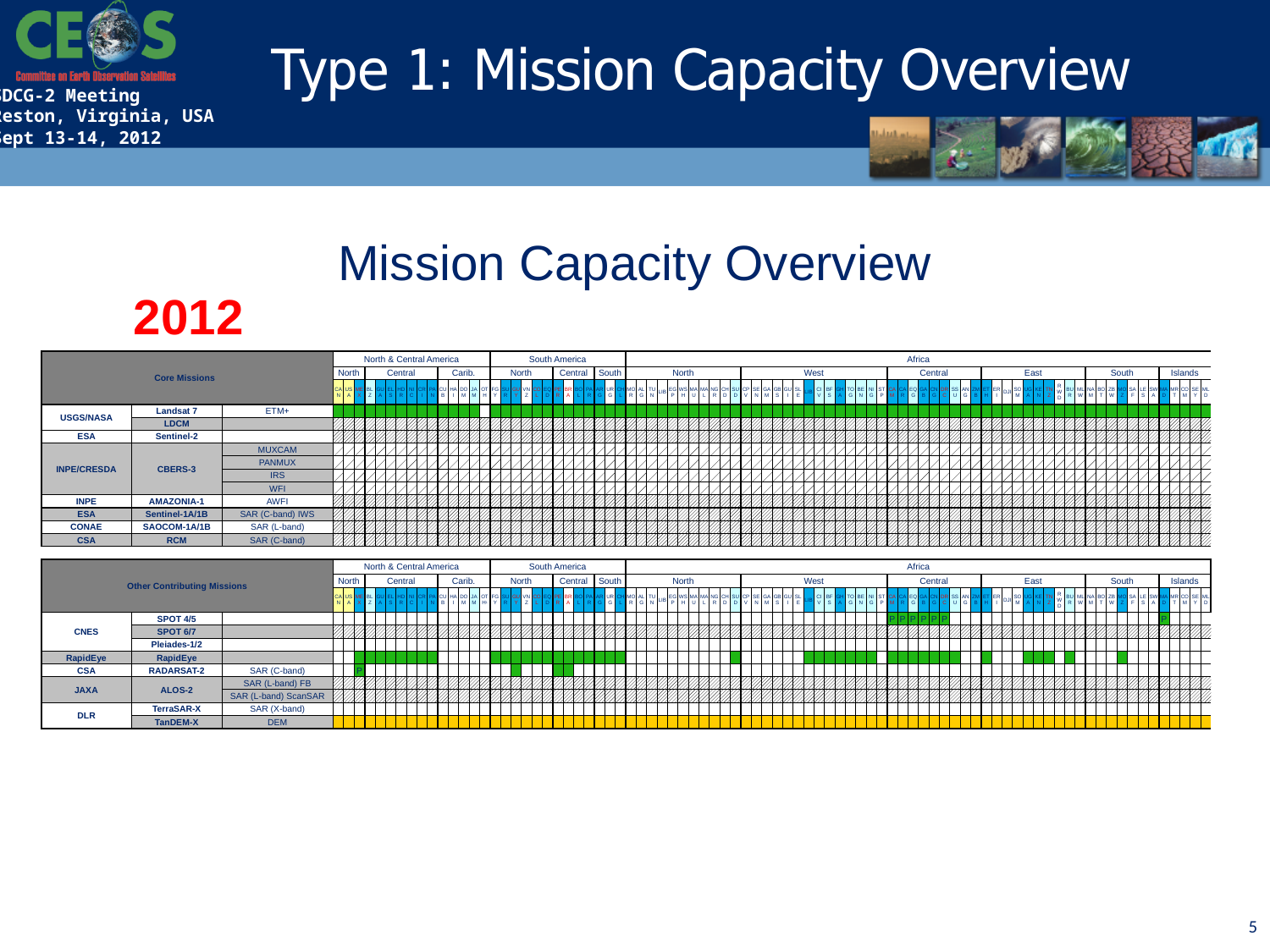

Type 1: Mission Capacity Overview
Mission Capacity Overview
2012
| Core Missions |  |  | North & Central America |  |  |  |  |  |  |  |  |  |  |  |  |  |  | South America |  |  |  |  |  |  |  |  |  |  |  |  | Africa |  |  |  |  |  |  |  |  |  |  |  |  |  |  |  |  |  |  |  |  |  |  |  |  |  |  |  |  |  |  |  |  |  |  |  |  |  |  |  |  |  |  |  |  |  |  |  |  |  |  |  |  |  |  |  |
| --- | --- | --- | --- | --- | --- | --- | --- | --- | --- | --- | --- | --- | --- | --- | --- | --- | --- | --- | --- | --- | --- | --- | --- | --- | --- | --- | --- | --- | --- | --- | --- | --- | --- | --- | --- | --- | --- | --- | --- | --- | --- | --- | --- | --- | --- | --- | --- | --- | --- | --- | --- | --- | --- | --- | --- | --- | --- | --- | --- | --- | --- | --- | --- | --- | --- | --- | --- | --- | --- | --- | --- | --- | --- | --- | --- | --- | --- | --- | --- | --- | --- | --- | --- | --- | --- | --- |
|  |  |  | North |  |  | Central |  |  |  |  |  |  | Carib. |  |  |  |  | North |  |  |  |  |  | Central |  |  |  | South |  |  | North |  |  |  |  |  |  |  |  |  |  | West |  |  |  |  |  |  |  |  |  |  |  |  |  | Central |  |  |  |  |  |  |  |  | East |  |  |  |  |  |  |  |  |  | South |  |  |  |  |  |  | Islands |  |  |  |  |
|  |  |  | CAN | USA | MEX | BLZ | GUA | ELS | HDR | NIC | CRI | PAN | CUB | HAI | DOM | JAM | OTH | FGY | SUR | GUY | VNZ | COL | EQD | PER | BRA | BOL | PAR | ARG | URG | CHL | MOR | ALG | TUN | LIB | EGP | WSH | MAU | MAL | NGR | CHD | SUD | CPV | SEN | GAM | GBS | GUI | SLE | LIB | CIV | BFS | GHA | TOG | BEN | NIG | STP | CAM | CAR | EQG | GAB | CNG | DRC | SSU | ANG | ZMB | ETH | ERI | DJI | SOM | UGA | KEN | TNZ | RWD | BUR | MLW | NAM | BOT | ZBW | MOZ | SAF | LES | SWA | MAD | MRT | COM | SEY | MLD |
| USGS/NASA | Landsat 7 | ETM+ |  |  |  |  |  |  |  |  |  |  |  |  |  |  |  |  |  |  |  |  |  |  |  |  |  |  |  |  |  |  |  |  |  |  |  |  |  |  |  |  |  |  |  |  |  |  |  |  |  |  |  |  |  |  |  |  |  |  |  |  |  |  |  |  |  |  |  |  |  |  |  |  |  |  |  |  |  |  |  |  |  |  |  |  |
|  | LDCM |  |  |  |  |  |  |  |  |  |  |  |  |  |  |  |  |  |  |  |  |  |  |  |  |  |  |  |  |  |  |  |  |  |  |  |  |  |  |  |  |  |  |  |  |  |  |  |  |  |  |  |  |  |  |  |  |  |  |  |  |  |  |  |  |  |  |  |  |  |  |  |  |  |  |  |  |  |  |  |  |  |  |  |  |  |
| ESA | Sentinel-2 |  |  |  |  |  |  |  |  |  |  |  |  |  |  |  |  |  |  |  |  |  |  |  |  |  |  |  |  |  |  |  |  |  |  |  |  |  |  |  |  |  |  |  |  |  |  |  |  |  |  |  |  |  |  |  |  |  |  |  |  |  |  |  |  |  |  |  |  |  |  |  |  |  |  |  |  |  |  |  |  |  |  |  |  |  |
| INPE/CRESDA | CBERS-3 | MUXCAM |  |  |  |  |  |  |  |  |  |  |  |  |  |  |  |  |  |  |  |  |  |  |  |  |  |  |  |  |  |  |  |  |  |  |  |  |  |  |  |  |  |  |  |  |  |  |  |  |  |  |  |  |  |  |  |  |  |  |  |  |  |  |  |  |  |  |  |  |  |  |  |  |  |  |  |  |  |  |  |  |  |  |  |  |
|  |  | PANMUX |  |  |  |  |  |  |  |  |  |  |  |  |  |  |  |  |  |  |  |  |  |  |  |  |  |  |  |  |  |  |  |  |  |  |  |  |  |  |  |  |  |  |  |  |  |  |  |  |  |  |  |  |  |  |  |  |  |  |  |  |  |  |  |  |  |  |  |  |  |  |  |  |  |  |  |  |  |  |  |  |  |  |  |  |
|  |  | IRS |  |  |  |  |  |  |  |  |  |  |  |  |  |  |  |  |  |  |  |  |  |  |  |  |  |  |  |  |  |  |  |  |  |  |  |  |  |  |  |  |  |  |  |  |  |  |  |  |  |  |  |  |  |  |  |  |  |  |  |  |  |  |  |  |  |  |  |  |  |  |  |  |  |  |  |  |  |  |  |  |  |  |  |  |
|  |  | WFI |  |  |  |  |  |  |  |  |  |  |  |  |  |  |  |  |  |  |  |  |  |  |  |  |  |  |  |  |  |  |  |  |  |  |  |  |  |  |  |  |  |  |  |  |  |  |  |  |  |  |  |  |  |  |  |  |  |  |  |  |  |  |  |  |  |  |  |  |  |  |  |  |  |  |  |  |  |  |  |  |  |  |  |  |
| INPE | AMAZONIA-1 | AWFI |  |  |  |  |  |  |  |  |  |  |  |  |  |  |  |  |  |  |  |  |  |  |  |  |  |  |  |  |  |  |  |  |  |  |  |  |  |  |  |  |  |  |  |  |  |  |  |  |  |  |  |  |  |  |  |  |  |  |  |  |  |  |  |  |  |  |  |  |  |  |  |  |  |  |  |  |  |  |  |  |  |  |  |  |
| ESA | Sentinel-1A/1B | SAR (C-band) IWS |  |  |  |  |  |  |  |  |  |  |  |  |  |  |  |  |  |  |  |  |  |  |  |  |  |  |  |  |  |  |  |  |  |  |  |  |  |  |  |  |  |  |  |  |  |  |  |  |  |  |  |  |  |  |  |  |  |  |  |  |  |  |  |  |  |  |  |  |  |  |  |  |  |  |  |  |  |  |  |  |  |  |  |  |
| CONAE | SAOCOM-1A/1B | SAR (L-band) |  |  |  |  |  |  |  |  |  |  |  |  |  |  |  |  |  |  |  |  |  |  |  |  |  |  |  |  |  |  |  |  |  |  |  |  |  |  |  |  |  |  |  |  |  |  |  |  |  |  |  |  |  |  |  |  |  |  |  |  |  |  |  |  |  |  |  |  |  |  |  |  |  |  |  |  |  |  |  |  |  |  |  |  |
| CSA | RCM | SAR (C-band) |  |  |  |  |  |  |  |  |  |  |  |  |  |  |  |  |  |  |  |  |  |  |  |  |  |  |  |  |  |  |  |  |  |  |  |  |  |  |  |  |  |  |  |  |  |  |  |  |  |  |  |  |  |  |  |  |  |  |  |  |  |  |  |  |  |  |  |  |  |  |  |  |  |  |  |  |  |  |  |  |  |  |  |  |
|  |  |  |  |  |  |  |  |  |  |  |  |  |  |  |  |  |  |  |  |  |  |  |  |  |  |  |  |  |  |  |  |  |  |  |  |  |  |  |  |  |  |  |  |  |  |  |  |  |  |  |  |  |  |  |  |  |  |  |  |  |  |  |  |  |  |  |  |  |  |  |  |  |  |  |  |  |  |  |  |  |  |  |  |  |  |  |
| Other Contributing Missions |  |  | North & Central America |  |  |  |  |  |  |  |  |  |  |  |  |  |  | South America |  |  |  |  |  |  |  |  |  |  |  |  | Africa |  |  |  |  |  |  |  |  |  |  |  |  |  |  |  |  |  |  |  |  |  |  |  |  |  |  |  |  |  |  |  |  |  |  |  |  |  |  |  |  |  |  |  |  |  |  |  |  |  |  |  |  |  |  |  |
|  |  |  | North |  |  | Central |  |  |  |  |  |  | Carib. |  |  |  |  | North |  |  |  |  |  | Central |  |  |  | South |  |  | North |  |  |  |  |  |  |  |  |  |  | West |  |  |  |  |  |  |  |  |  |  |  |  |  | Central |  |  |  |  |  |  |  |  | East |  |  |  |  |  |  |  |  |  | South |  |  |  |  |  |  | Islands |  |  |  |  |
|  |  |  | CAN | USA | MEX | BLZ | GUA | ELS | HDR | NIC | CRI | PAN | CUB | HAI | DOM | JAM | OTH1 | FGY | SUR | GUY | VNZ | COL | EQD | PER | BRA | BOL | PAR | ARG | URG | CHL | MOR | ALG | TUN | LIB | EGP | WSH | MAU | MAL | NGR | CHD | SUD | CPV | SEN | GAM | GBS | GUI | SLE | LIB | CIV | BFS | GHA | TOG | BEN | NIG | STP | CAM | CAR | EQG | GAB | CNG | DRC | SSU | ANG | ZMB | ETH | ERI | DJI | SOM | UGA | KEN | TNZ | RWD | BUR | MLW | NAM | BOT | ZBW | MOZ | SAF | LES | SWA | MAD | MRT | COM | SEY | MLD |
| CNES | SPOT 4/5 |  |  |  |  |  |  |  |  |  |  |  |  |  |  |  |  |  |  |  |  |  |  |  |  |  |  |  |  |  |  |  |  |  |  |  |  |  |  |  |  |  |  |  |  |  |  |  |  |  |  |  |  |  |  | P | P | P | P | P | P |  |  |  |  |  |  |  |  |  |  |  |  |  |  |  |  |  |  |  |  | P |  |  |  |  |
|  | SPOT 6/7 |  |  |  |  |  |  |  |  |  |  |  |  |  |  |  |  |  |  |  |  |  |  |  |  |  |  |  |  |  |  |  |  |  |  |  |  |  |  |  |  |  |  |  |  |  |  |  |  |  |  |  |  |  |  |  |  |  |  |  |  |  |  |  |  |  |  |  |  |  |  |  |  |  |  |  |  |  |  |  |  |  |  |  |  |  |
|  | Pleiades-1/2 |  |  |  |  |  |  |  |  |  |  |  |  |  |  |  |  |  |  |  |  |  |  |  |  |  |  |  |  |  |  |  |  |  |  |  |  |  |  |  |  |  |  |  |  |  |  |  |  |  |  |  |  |  |  |  |  |  |  |  |  |  |  |  |  |  |  |  |  |  |  |  |  |  |  |  |  |  |  |  |  |  |  |  |  |  |
| RapidEye | RapidEye |  |  |  |  |  |  |  |  |  |  |  |  |  |  |  |  |  |  |  |  |  |  |  |  |  |  |  |  |  |  |  |  |  |  |  |  |  |  |  |  |  |  |  |  |  |  |  |  |  |  |  |  |  |  |  |  |  |  |  |  |  |  |  |  |  |  |  |  |  |  |  |  |  |  |  |  |  |  |  |  |  |  |  |  |  |
| CSA | RADARSAT-2 | SAR (C-band) |  |  | P |  |  |  |  |  |  |  |  |  |  |  |  |  |  |  |  |  |  |  |  |  |  |  |  |  |  |  |  |  |  |  |  |  |  |  |  |  |  |  |  |  |  |  |  |  |  |  |  |  |  |  |  |  |  |  |  |  |  |  |  |  |  |  |  |  |  |  |  |  |  |  |  |  |  |  |  |  |  |  |  |  |
| JAXA | ALOS-2 | SAR (L-band) FB |  |  |  |  |  |  |  |  |  |  |  |  |  |  |  |  |  |  |  |  |  |  |  |  |  |  |  |  |  |  |  |  |  |  |  |  |  |  |  |  |  |  |  |  |  |  |  |  |  |  |  |  |  |  |  |  |  |  |  |  |  |  |  |  |  |  |  |  |  |  |  |  |  |  |  |  |  |  |  |  |  |  |  |  |
|  |  | SAR (L-band) ScanSAR |  |  |  |  |  |  |  |  |  |  |  |  |  |  |  |  |  |  |  |  |  |  |  |  |  |  |  |  |  |  |  |  |  |  |  |  |  |  |  |  |  |  |  |  |  |  |  |  |  |  |  |  |  |  |  |  |  |  |  |  |  |  |  |  |  |  |  |  |  |  |  |  |  |  |  |  |  |  |  |  |  |  |  |  |
| DLR | TerraSAR-X | SAR (X-band) |  |  |  |  |  |  |  |  |  |  |  |  |  |  |  |  |  |  |  |  |  |  |  |  |  |  |  |  |  |  |  |  |  |  |  |  |  |  |  |  |  |  |  |  |  |  |  |  |  |  |  |  |  |  |  |  |  |  |  |  |  |  |  |  |  |  |  |  |  |  |  |  |  |  |  |  |  |  |  |  |  |  |  |  |
|  | TanDEM-X | DEM |  |  |  |  |  |  |  |  |  |  |  |  |  |  |  |  |  |  |  |  |  |  |  |  |  |  |  |  |  |  |  |  |  |  |  |  |  |  |  |  |  |  |  |  |  |  |  |  |  |  |  |  |  |  |  |  |  |  |  |  |  |  |  |  |  |  |  |  |  |  |  |  |  |  |  |  |  |  |  |  |  |  |  |  |
5